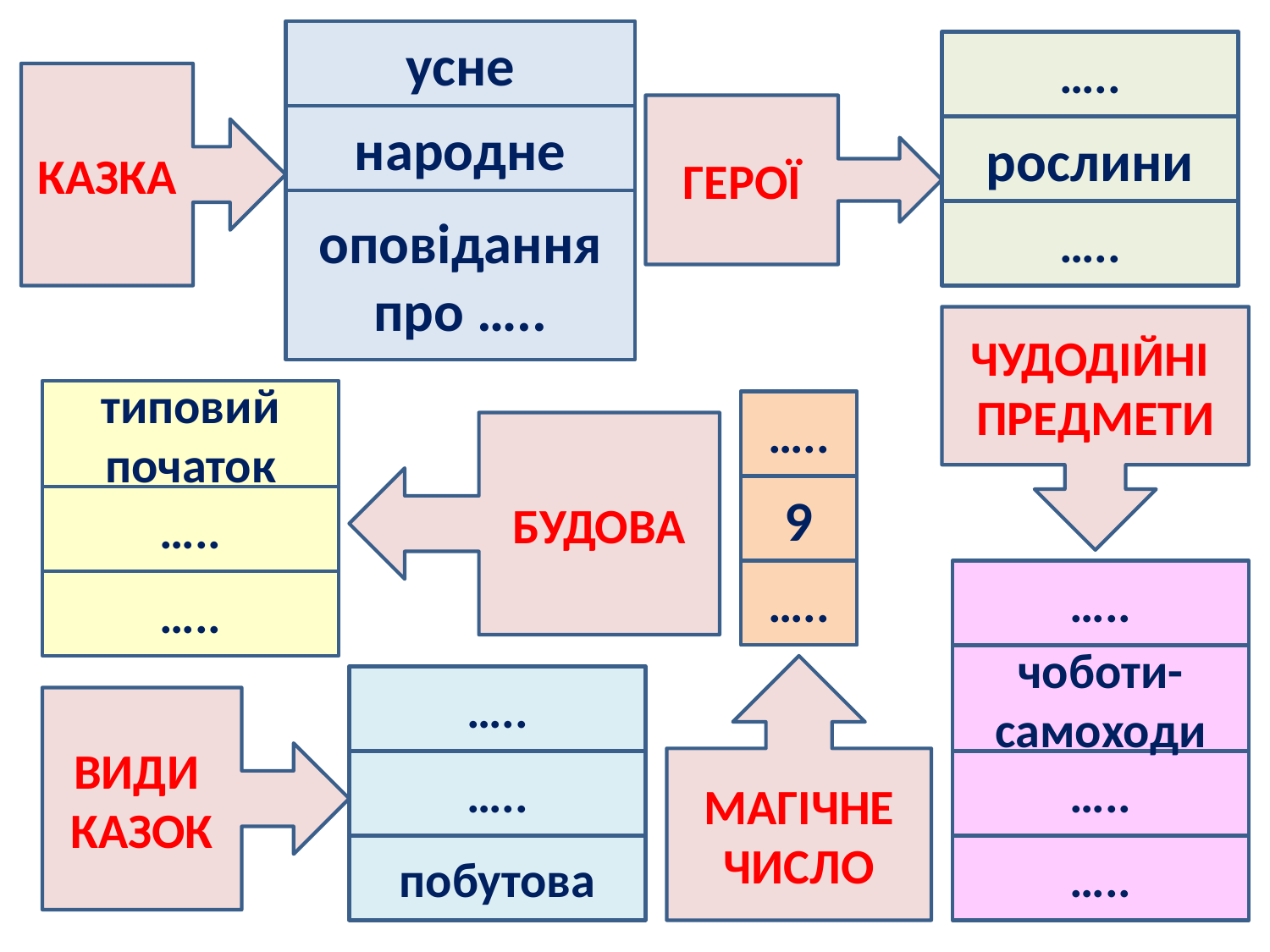

усне
…..
КАЗКА
ГЕРОЇ
народне
рослини
оповідання про …..
…..
ЧУДОДІЙНІ  ПРЕДМЕТИ
типовий початок
…..
БУДОВА
9
…..
…..
…..
…..
чоботи-самоходи
МАГІЧНЕ ЧИСЛО
…..
ВИДИ  КАЗОК
…..
…..
побутова
…..